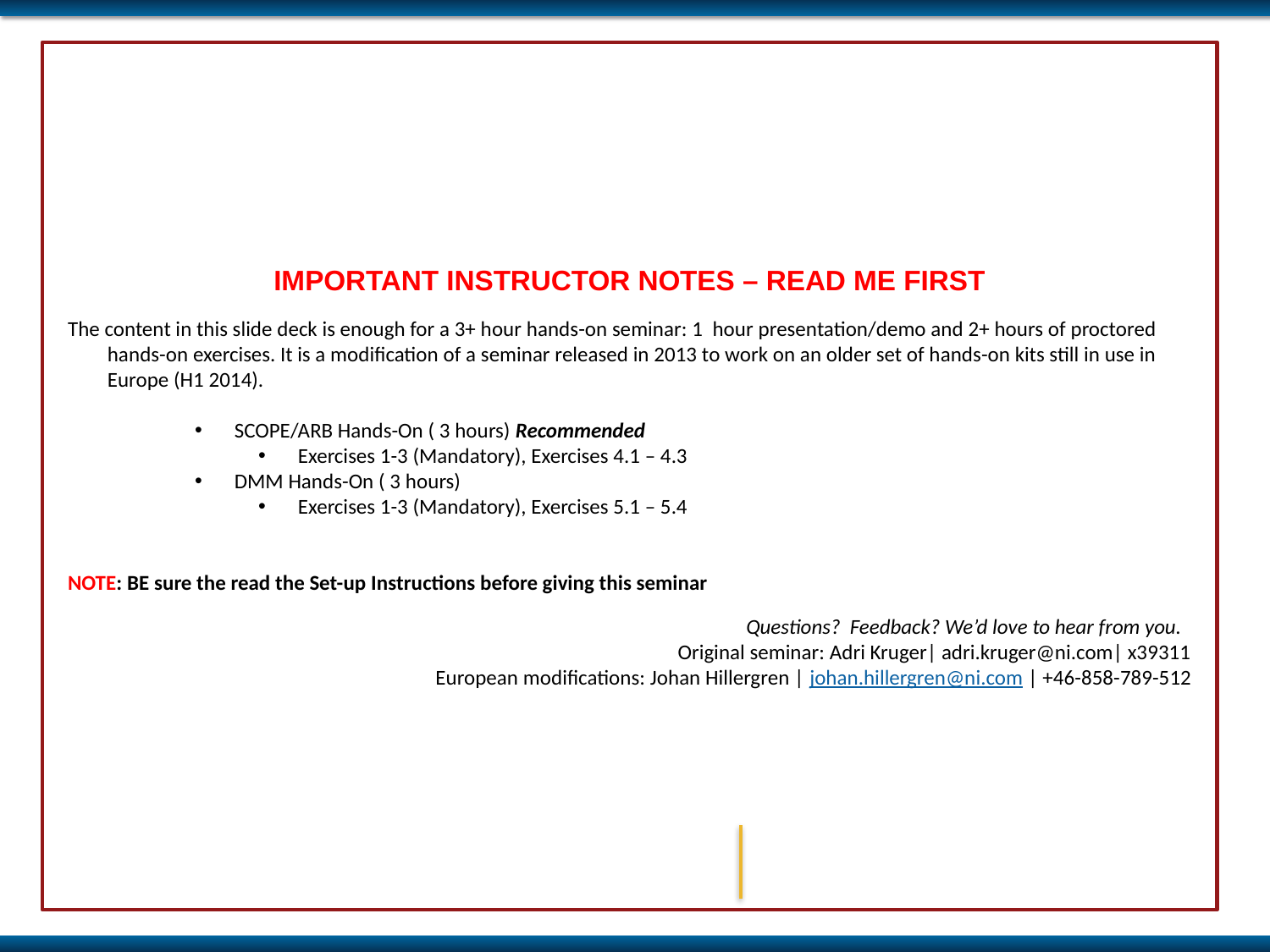

IMPORTANT INSTRUCTOR NOTES – READ ME FIRST

The content in this slide deck is enough for a 3+ hour hands-on seminar: 1  hour presentation/demo and 2+ hours of proctored hands-on exercises. It is a modification of a seminar released in 2013 to work on an older set of hands-on kits still in use in Europe (H1 2014).

SCOPE/ARB Hands-On ( 3 hours) Recommended
Exercises 1-3 (Mandatory), Exercises 4.1 – 4.3
DMM Hands-On ( 3 hours)
Exercises 1-3 (Mandatory), Exercises 5.1 – 5.4

NOTE: BE sure the read the Set-up Instructions before giving this seminar

Questions?  Feedback? We’d love to hear from you.
Original seminar: Adri Kruger| adri.kruger@ni.com| x39311
European modifications: Johan Hillergren | johan.hillergren@ni.com | +46-858-789-512